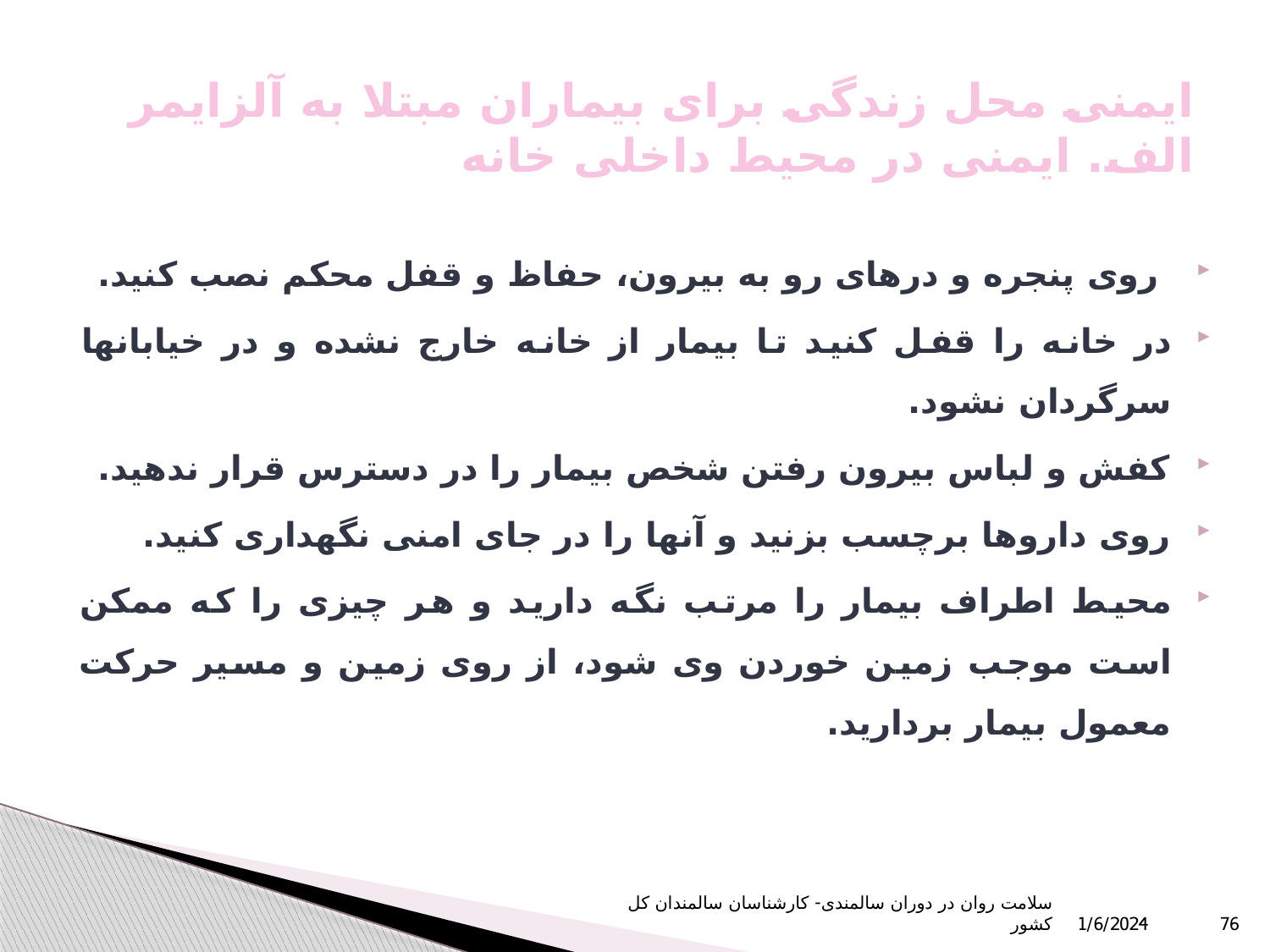

# ایمنی محل زندگی برای بیماران مبتلا به آلزایمر الف. ایمنی در محیط داخلی خانه
 روی پنجره و درهای رو به بیرون، حفاظ و قفل محکم نصب کنید.
در خانه را قفل کنید تا بیمار از خانه خارج نشده و در خیابانها سرگردان نشود.
کفش و لباس بیرون رفتن شخص بیمار را در دسترس قرار ندهید.
روی داروها برچسب بزنید و آنها را در جای امنی نگهداری کنید.
محیط اطراف بیمار را مرتب نگه دارید و هر چیزی را که ممکن است موجب زمین خوردن وی شود، از روی زمین و مسیر حرکت معمول بیمار بردارید.

سلامت روان در دوران سالمندی- کارشناسان سالمندان کل کشور
1/6/2024
76